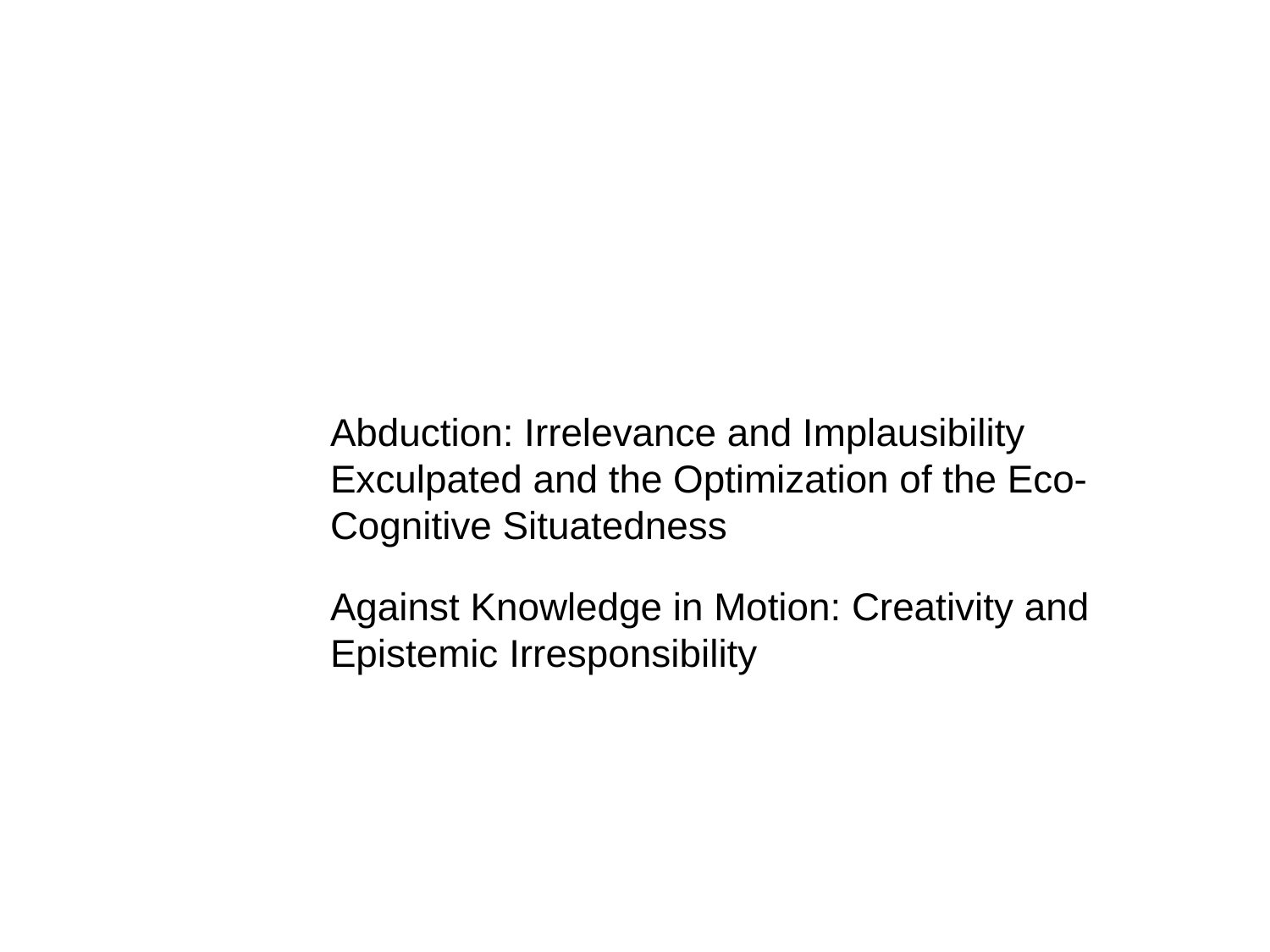

#

Abduction: Irrelevance and Implausibility Exculpated and the Optimization of the Eco-Cognitive Situatedness
Against Knowledge in Motion: Creativity and Epistemic Irresponsibility